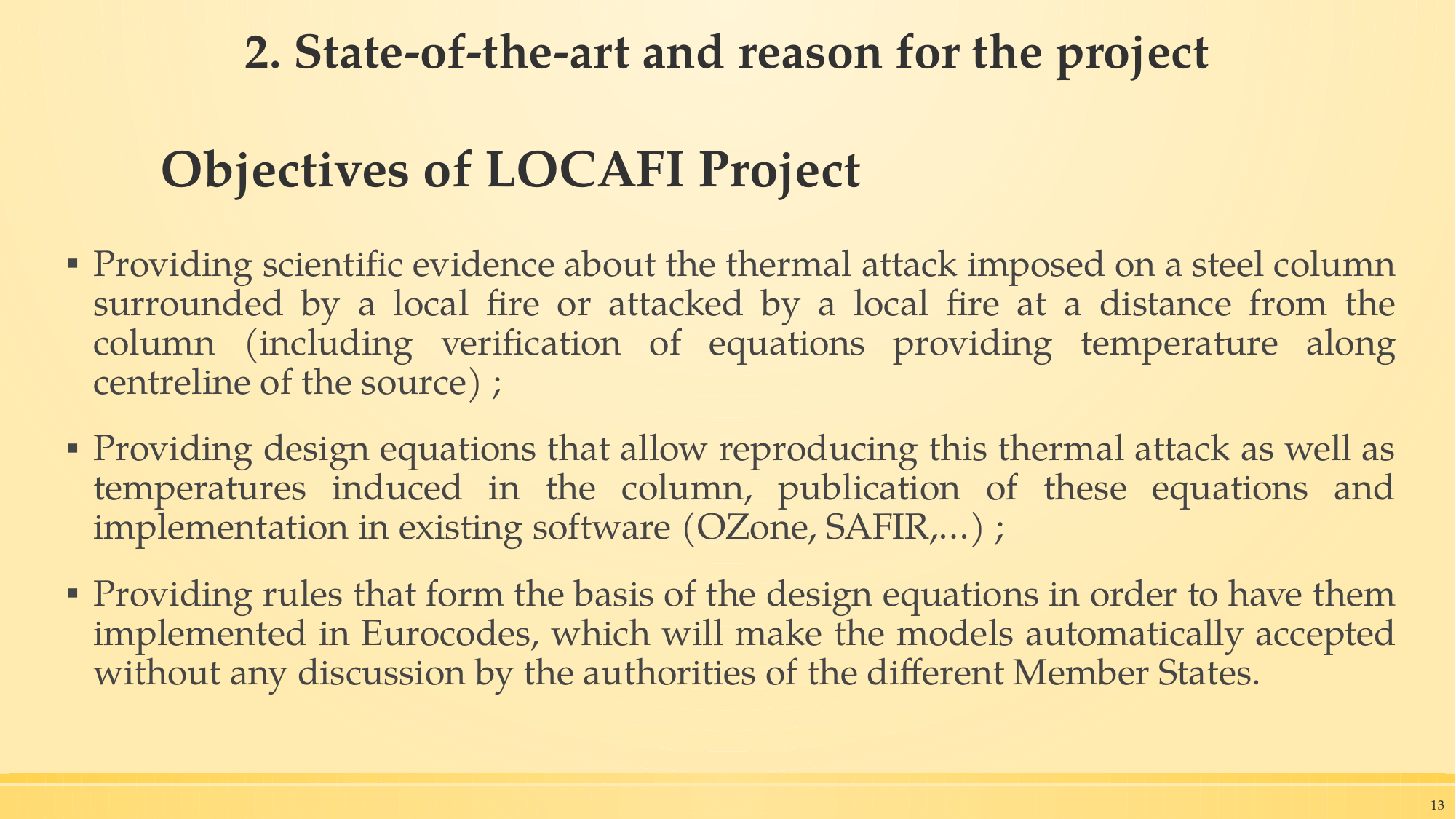

2. State-of-the-art and reason for the project
# Objectives of LOCAFI Project
Providing scientific evidence about the thermal attack imposed on a steel column surrounded by a local fire or attacked by a local fire at a distance from the column (including verification of equations providing temperature along centreline of the source) ;
Providing design equations that allow reproducing this thermal attack as well as temperatures induced in the column, publication of these equations and implementation in existing software (OZone, SAFIR,…) ;
Providing rules that form the basis of the design equations in order to have them implemented in Eurocodes, which will make the models automatically accepted without any discussion by the authorities of the different Member States.